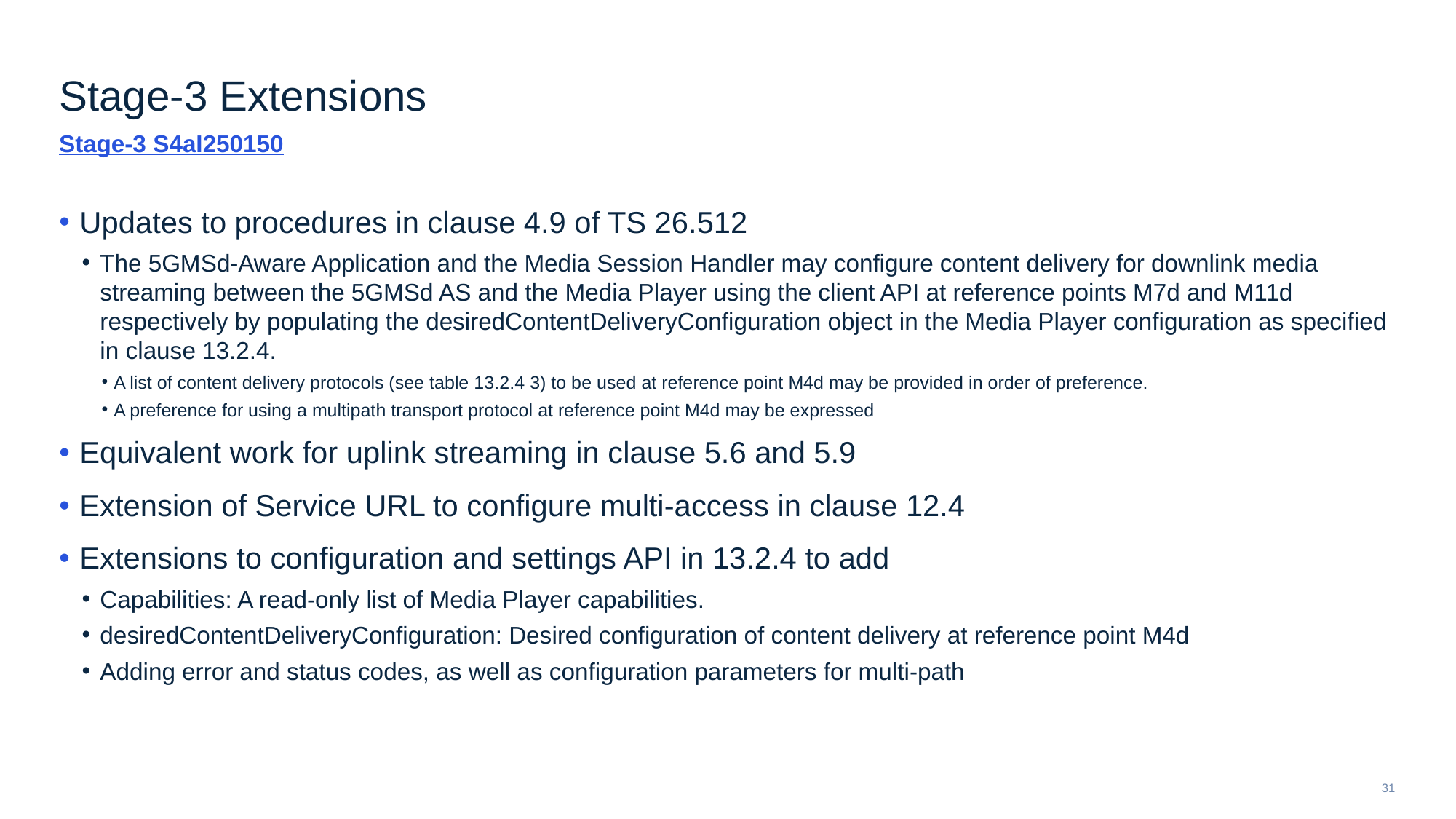

# Stage-3 Extensions
Stage-3 S4aI250150
Updates to procedures in clause 4.9 of TS 26.512
The 5GMSd-Aware Application and the Media Session Handler may configure content delivery for downlink media streaming between the 5GMSd AS and the Media Player using the client API at reference points M7d and M11d respectively by populating the desiredContentDeliveryConfiguration object in the Media Player configuration as specified in clause 13.2.4.
A list of content delivery protocols (see table 13.2.4 3) to be used at reference point M4d may be provided in order of preference.
A preference for using a multipath transport protocol at reference point M4d may be expressed
Equivalent work for uplink streaming in clause 5.6 and 5.9
Extension of Service URL to configure multi-access in clause 12.4
Extensions to configuration and settings API in 13.2.4 to add
Capabilities: A read-only list of Media Player capabilities.
desiredContentDeliveryConfiguration: Desired configuration of content delivery at reference point M4d
Adding error and status codes, as well as configuration parameters for multi-path